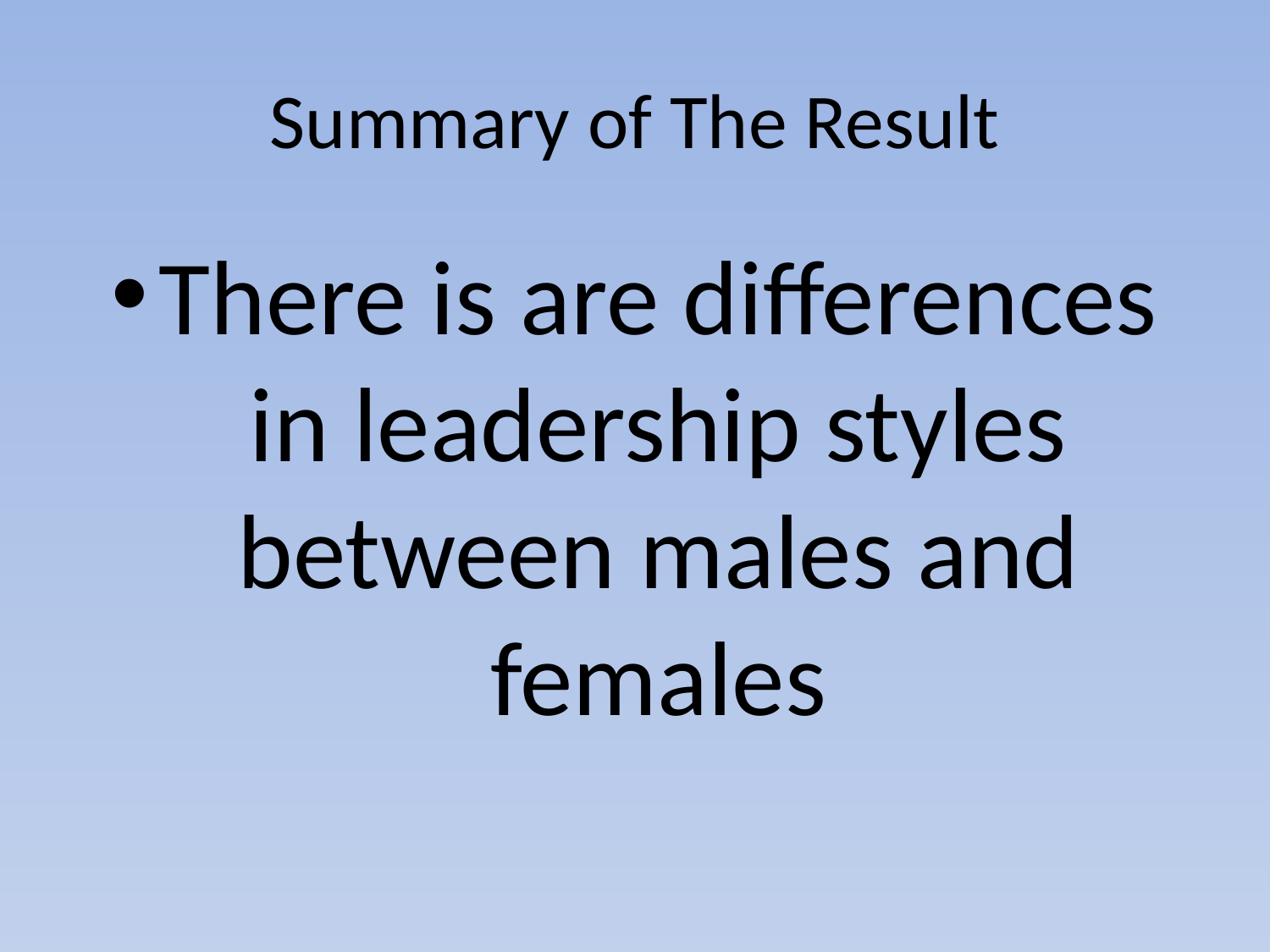

# Summary of The Result
There is are differences in leadership styles between males and females